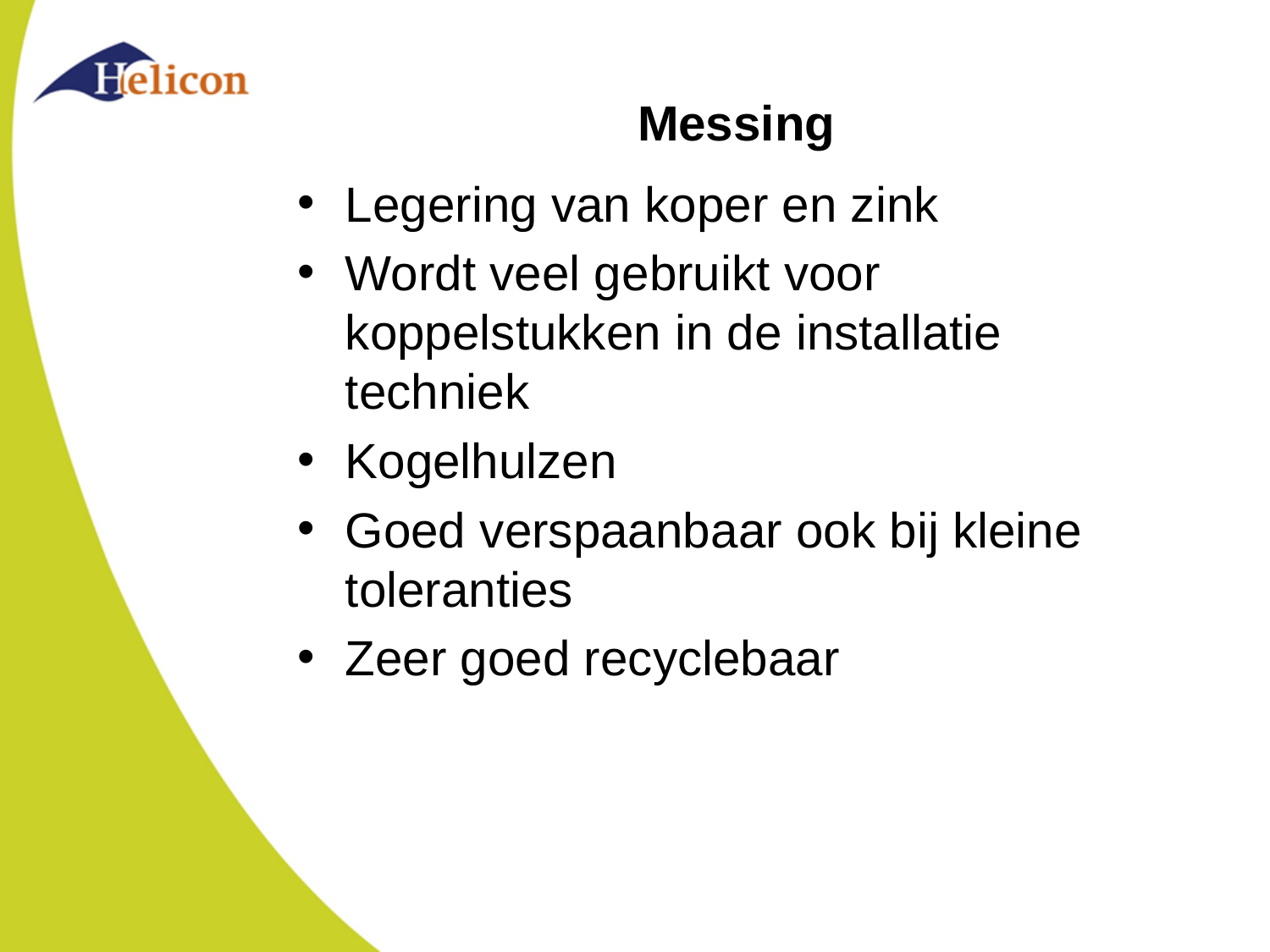

# Messing
Legering van koper en zink
Wordt veel gebruikt voor koppelstukken in de installatie techniek
Kogelhulzen
Goed verspaanbaar ook bij kleine toleranties
Zeer goed recyclebaar